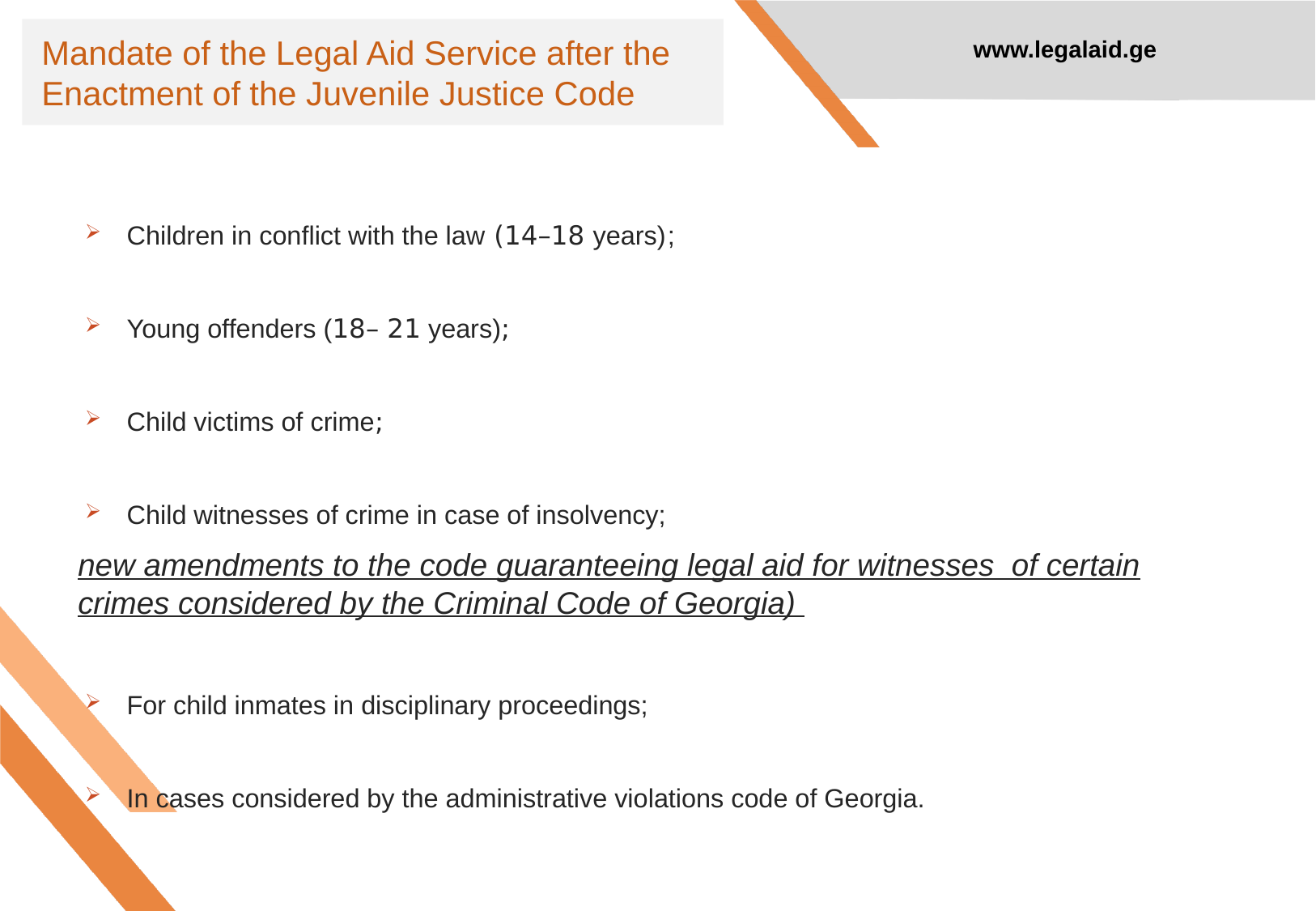

# Mandate of the Legal Aid Service after the Enactment of the Juvenile Justice Code
www.legalaid.ge
Children in conflict with the law (14–18 years);

Young offenders (18– 21 years);

Child victims of crime;

Child witnesses of crime in case of insolvency;
new amendments to the code guaranteeing legal aid for witnesses  of certain crimes considered by the Criminal Code of Georgia)

For child inmates in disciplinary proceedings;

In cases considered by the administrative violations code of Georgia.